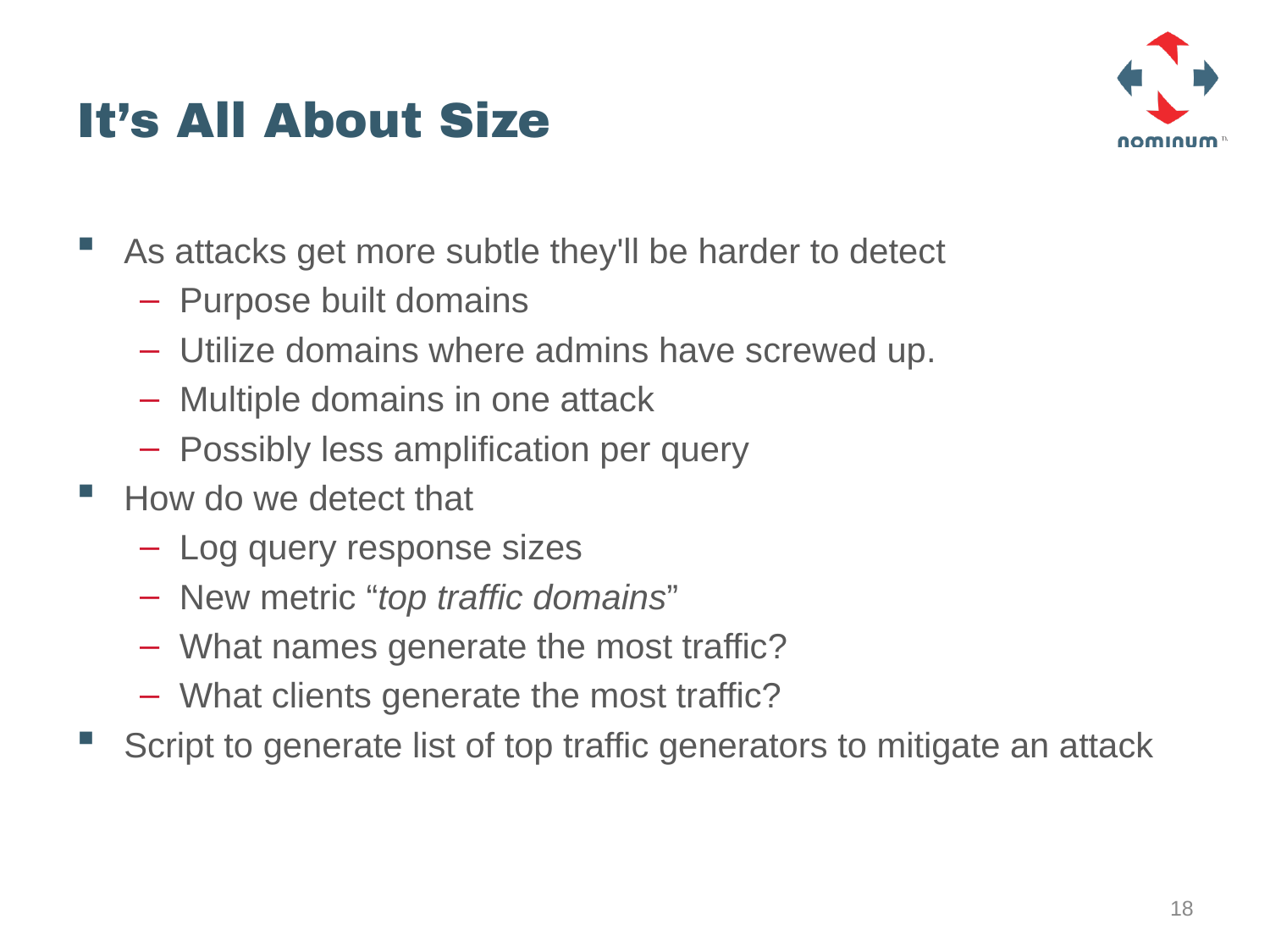

# It’s All About Size
As attacks get more subtle they'll be harder to detect
Purpose built domains
Utilize domains where admins have screwed up.
Multiple domains in one attack
Possibly less amplification per query
How do we detect that
Log query response sizes
New metric “top traffic domains”
What names generate the most traffic?
What clients generate the most traffic?
Script to generate list of top traffic generators to mitigate an attack
18